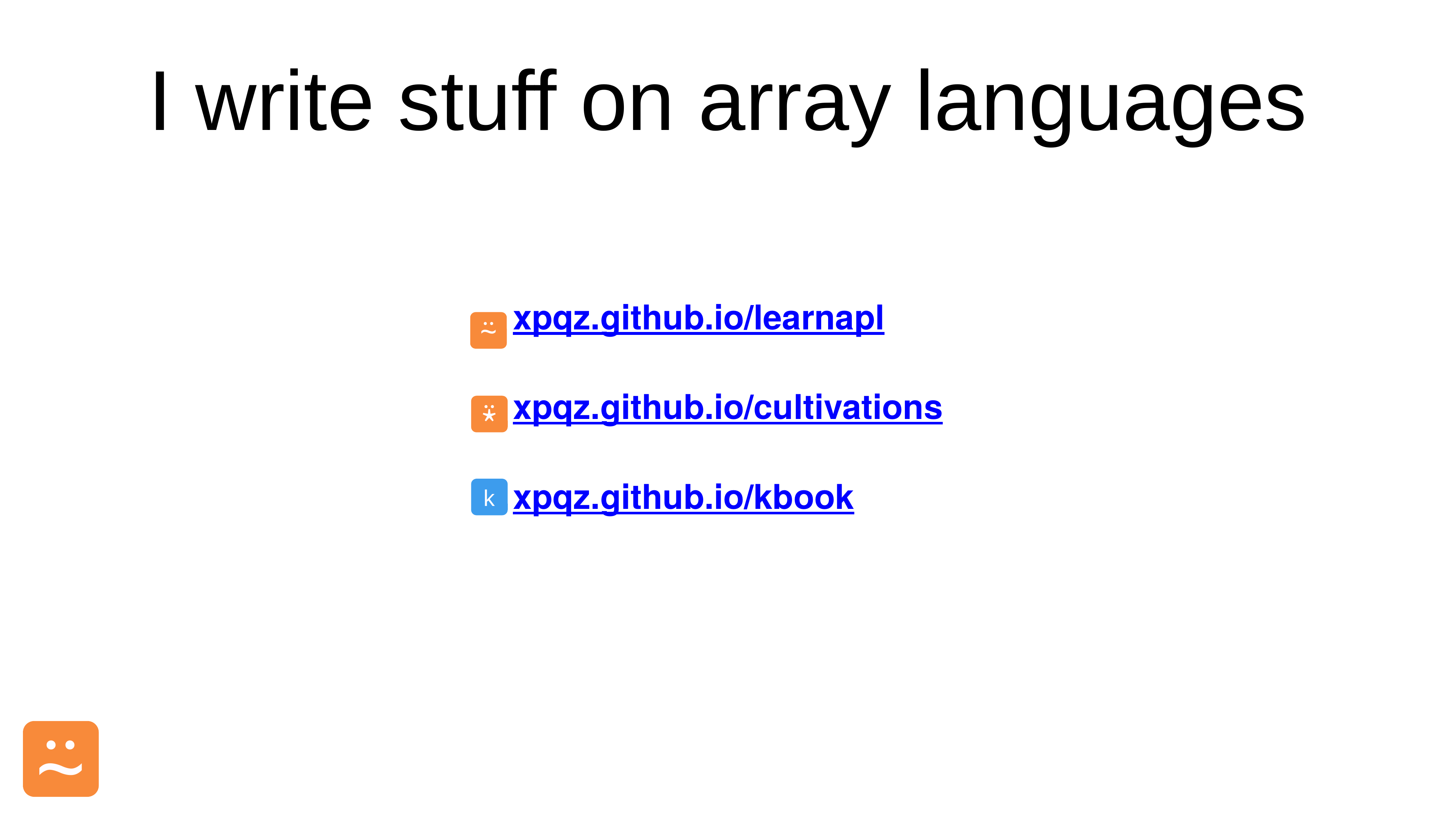

# I write stuff on array languages
xpqz.github.io/learnapl

xpqz.github.io/cultivations

xpqz.github.io/kbook
⍨

⍣

k
⍨